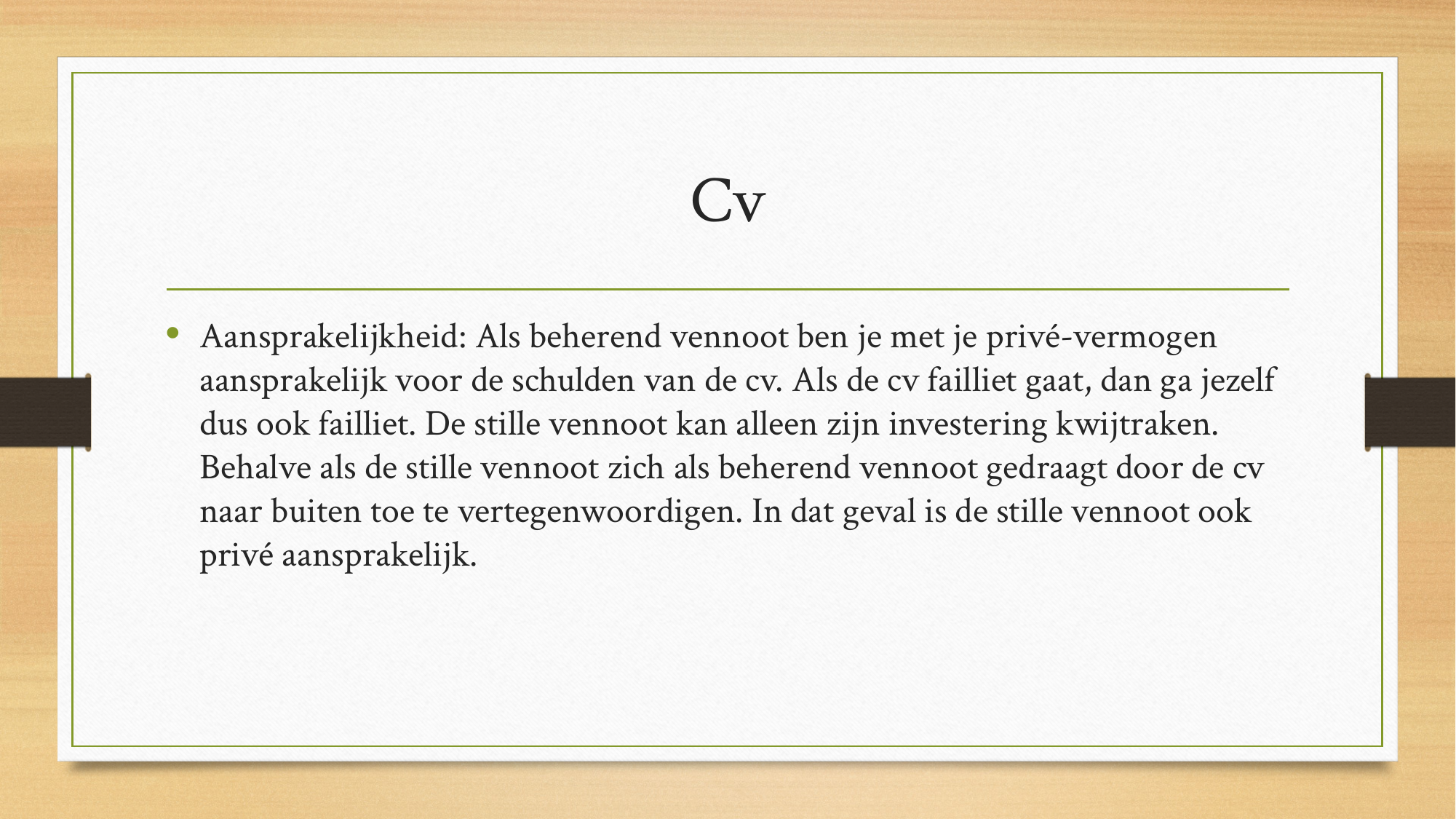

# Cv
Aansprakelijkheid: Als beherend vennoot ben je met je privé-vermogen aansprakelijk voor de schulden van de cv. Als de cv failliet gaat, dan ga jezelf dus ook failliet. De stille vennoot kan alleen zijn investering kwijtraken. Behalve als de stille vennoot zich als beherend vennoot gedraagt door de cv naar buiten toe te vertegenwoordigen. In dat geval is de stille vennoot ook privé aansprakelijk.